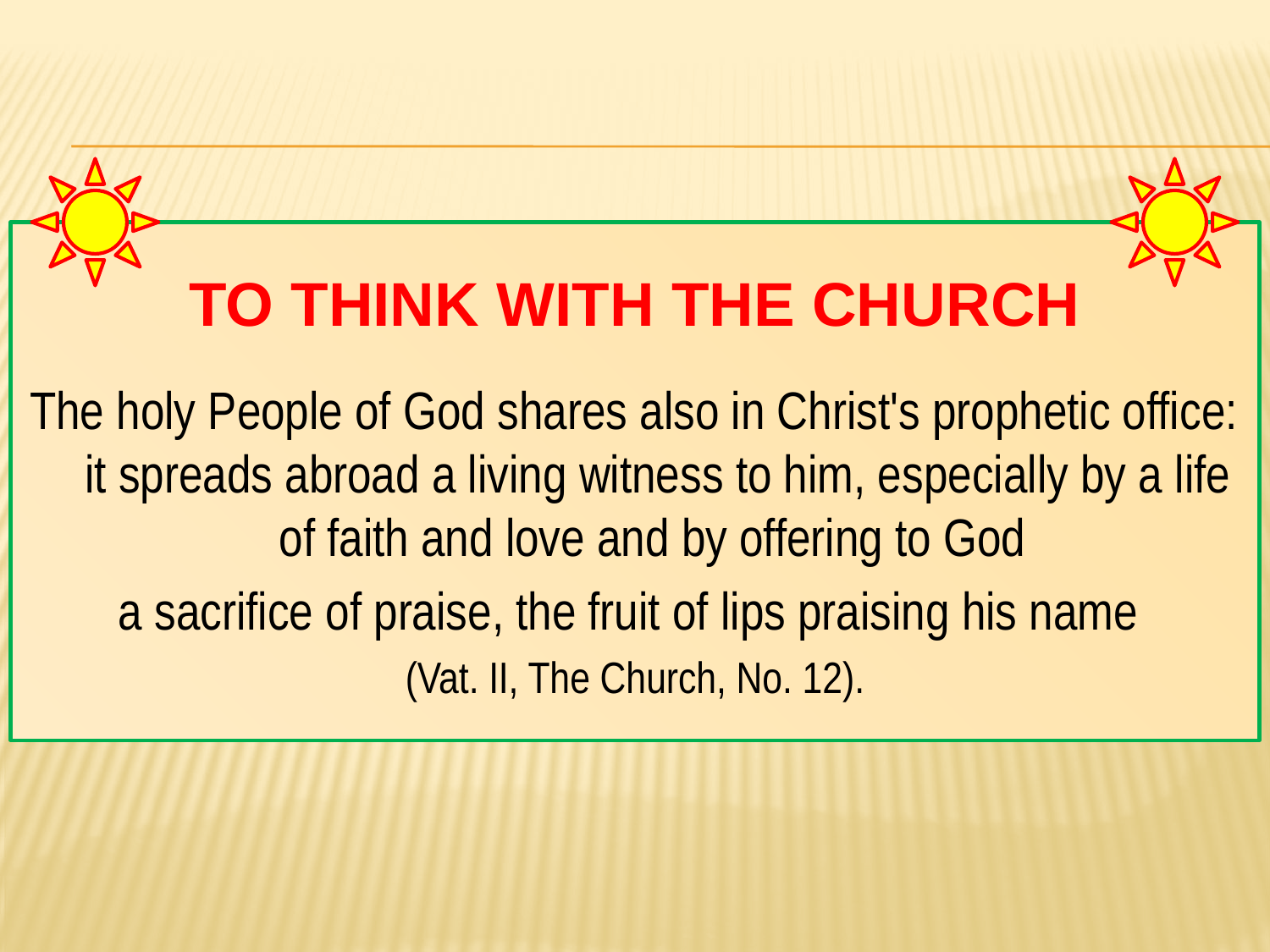

# To Think with the Church
The holy People of God shares also in Christ's prophetic office: it spreads abroad a living witness to him, especially by a life of faith and love and by offering to God
a sacrifice of praise, the fruit of lips praising his name
(Vat. II, The Church, No. 12).